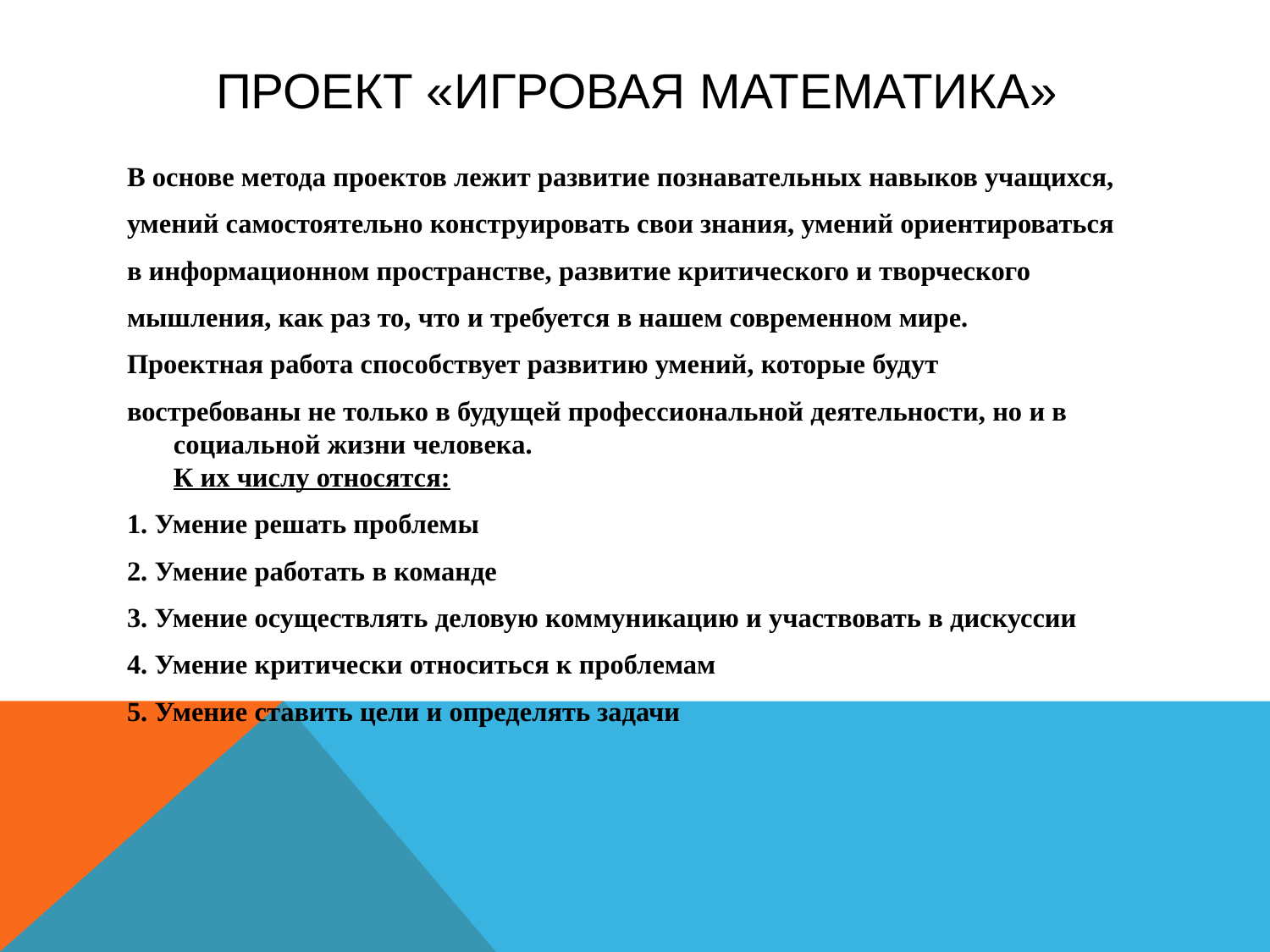

# Проект «игровая математика»
В основе метода проектов лежит развитие познавательных навыков учащихся,
умений самостоятельно конструировать свои знания, умений ориентироваться
в информационном пространстве, развитие критического и творческого
мышления, как раз то, что и требуется в нашем современном мире.
Проектная работа способствует развитию умений, которые будут
востребованы не только в будущей профессиональной деятельности, но и в социальной жизни человека.
К их числу относятся:
1. Умение решать проблемы
2. Умение работать в команде
3. Умение осуществлять деловую коммуникацию и участвовать в дискуссии
4. Умение критически относиться к проблемам
5. Умение ставить цели и определять задачи